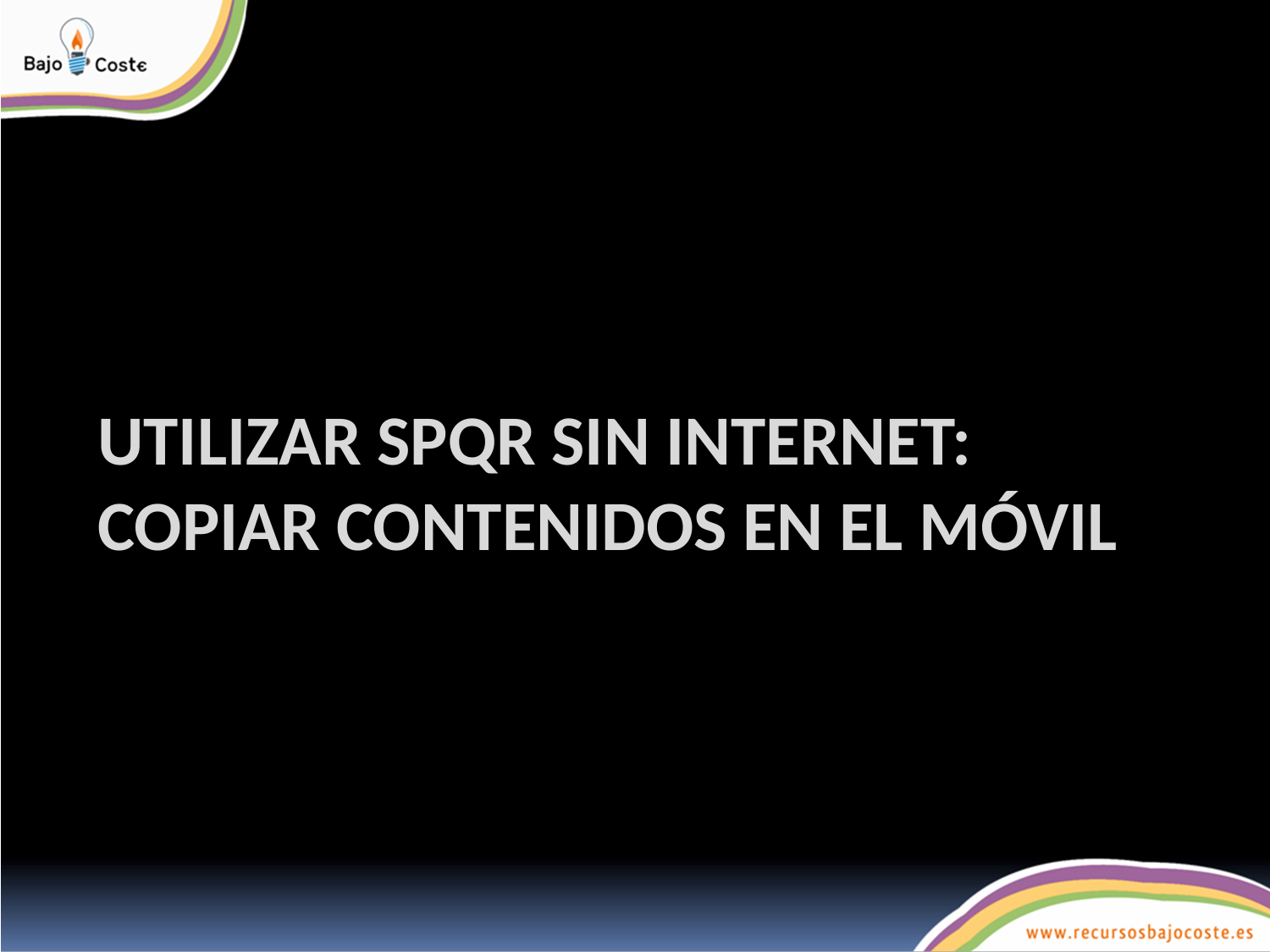

# Utilizar SPQR sin internet: copiar contenidos en el móvil